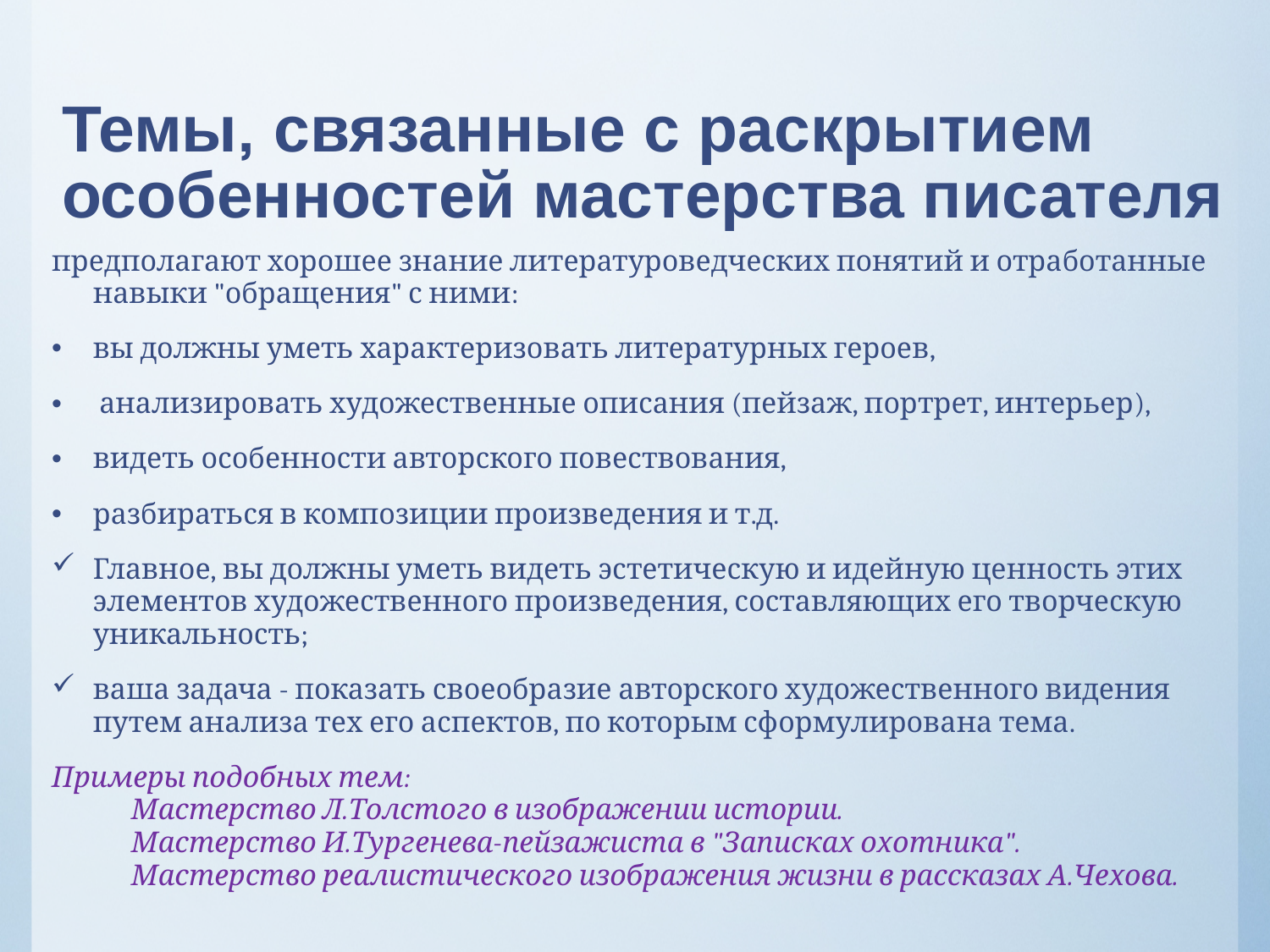

# Темы, связанные с раскрытием особенностей мастерства писателя
предполагают хорошее знание литературоведческих понятий и отработанные навыки "обращения" с ними:
вы должны уметь характеризовать литературных героев,
 анализировать художественные описания (пейзаж, портрет, интерьер),
видеть особенности авторского повествования,
разбираться в композиции произведения и т.д.
Главное, вы должны уметь видеть эстетическую и идейную ценность этих элементов художественного произведения, составляющих его творческую уникальность;
ваша задача - показать своеобразие авторского художественного видения путем анализа тех его аспектов, по которым сформулирована тема.
Примеры подобных тем:
      Мастерство Л.Толстого в изображении истории.
      Мастерство И.Тургенева-пейзажиста в "Записках охотника".
      Мастерство реалистического изображения жизни в рассказах А.Чехова.